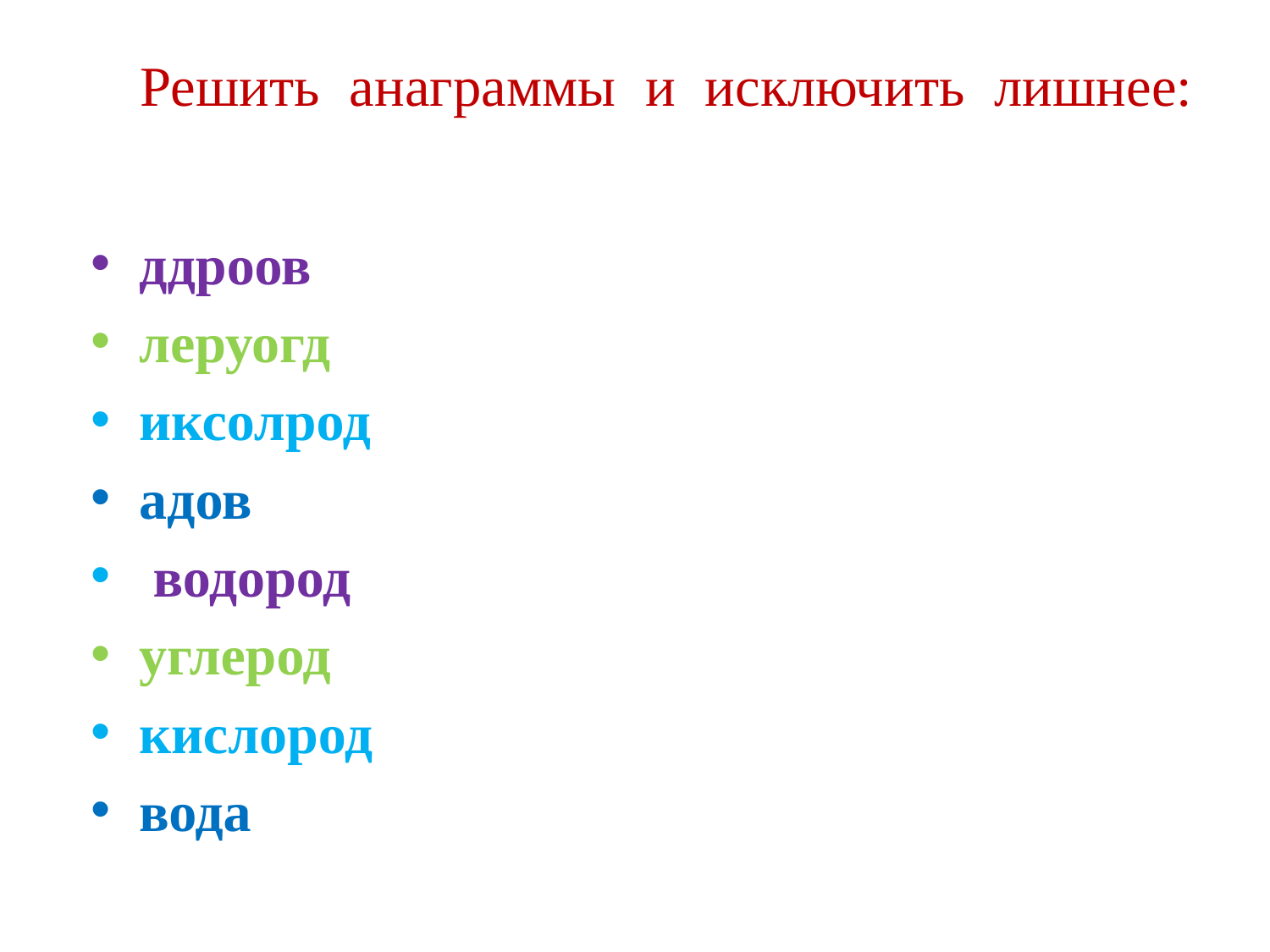

# Решить анаграммы и исключить лишнее:
ддроов
леруогд
иксолрод
адов
 водород
углерод
кислород
вода